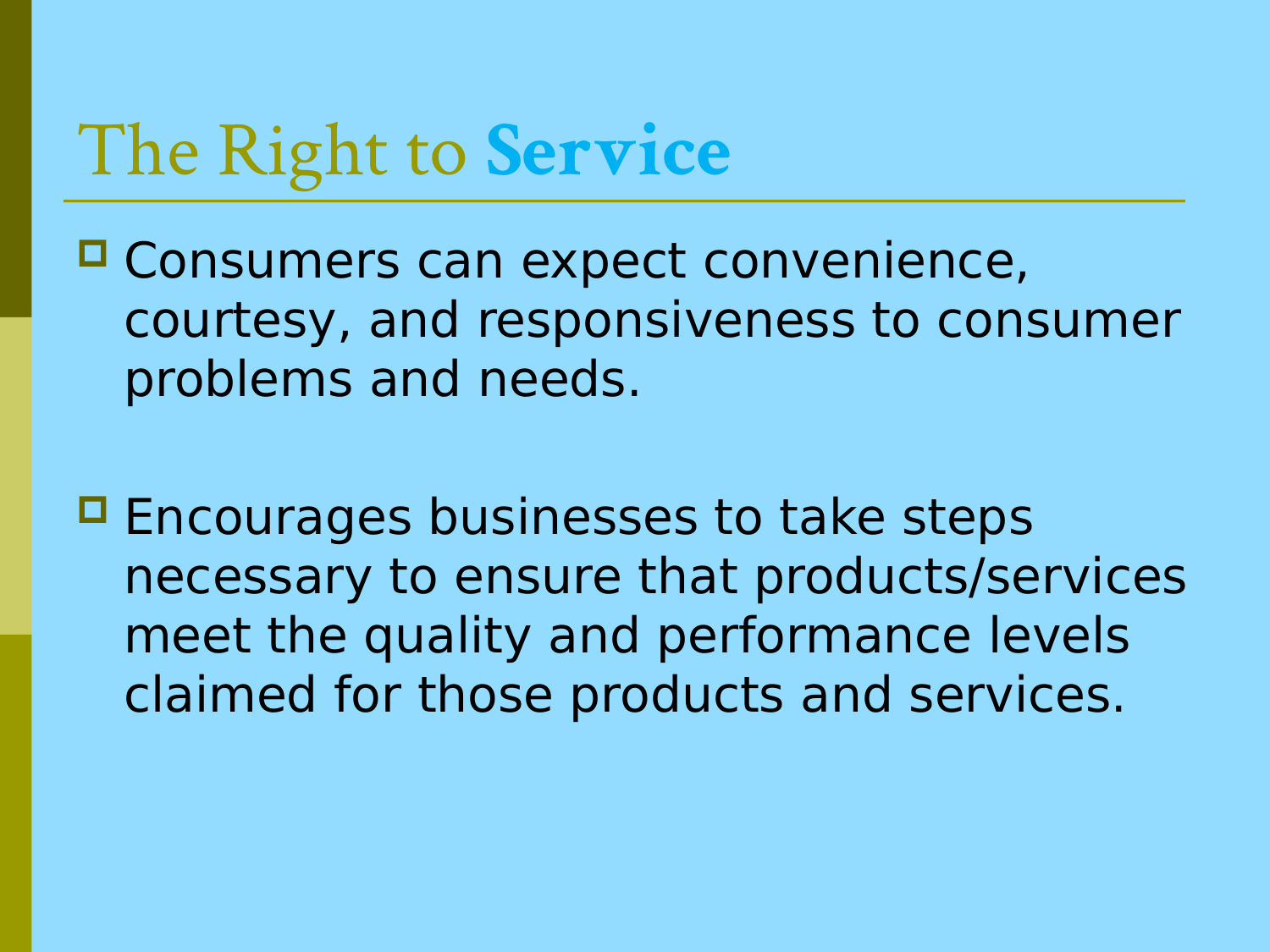

# The Right to Service
Consumers can expect convenience, courtesy, and responsiveness to consumer problems and needs.

Encourages businesses to take steps necessary to ensure that products/services meet the quality and performance levels claimed for those products and services.